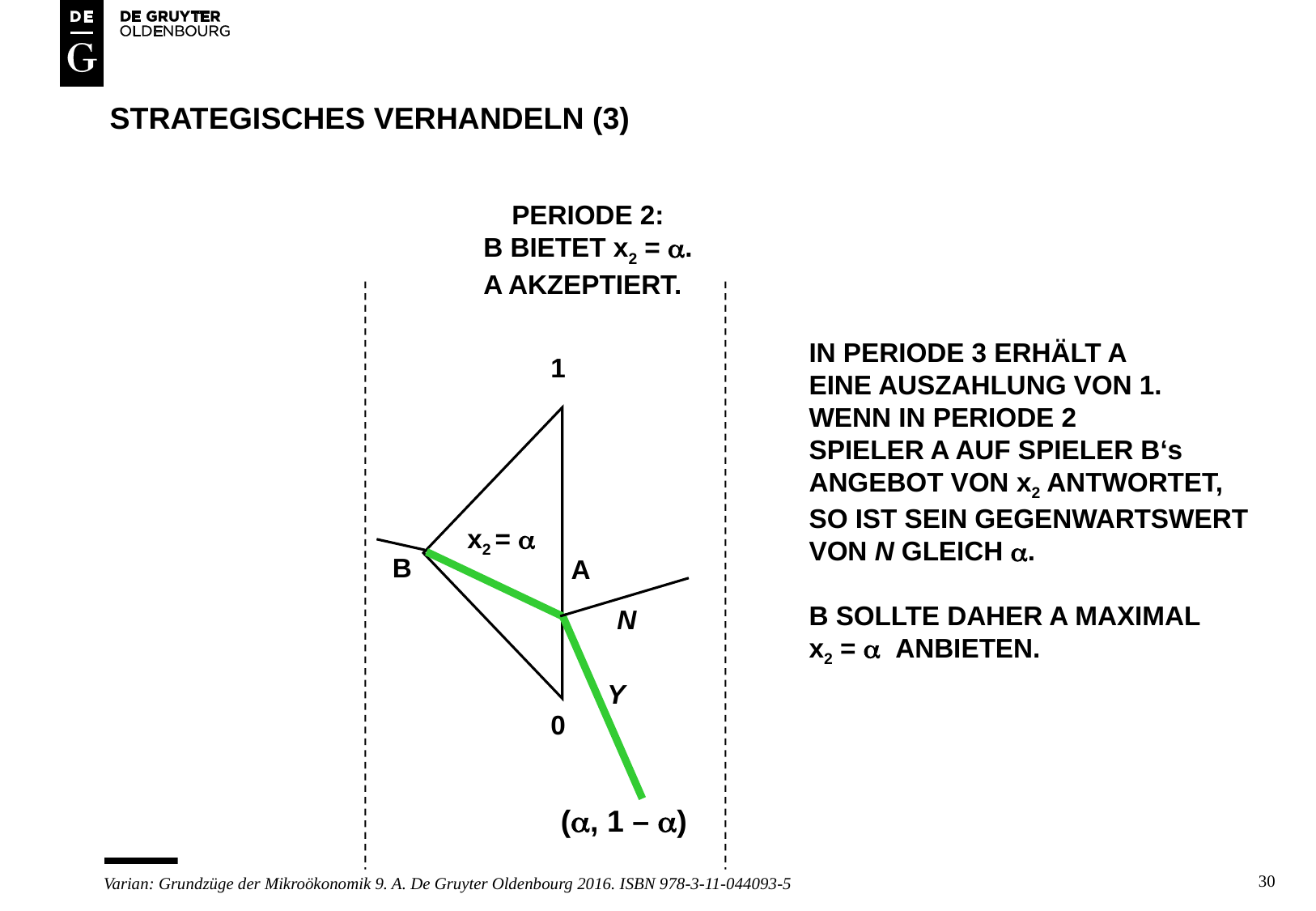

# STRATEGISCHES VERHANDELN (3)

PERIODE 2:
B BIETET x2 = α.
A AKZEPTIERT.

IN PERIODE 3 ERHÄLT A
EINE AUSZAHLUNG VON 1.
WENN IN PERIODE 2
SPIELER A AUF SPIELER B‘s
ANGEBOT VON x2 ANTWORTET,
SO IST SEIN GEGENWARTSWERT
VON N GLEICH α.
B SOLLTE DAHER A MAXIMAL
x2 = α  ANBIETEN.
1

x2 = α

B
A

N

Y
0
(α, 1 – α)
30
Varian: Grundzüge der Mikroökonomik 9. A. De Gruyter Oldenbourg 2016. ISBN 978-3-11-044093-5